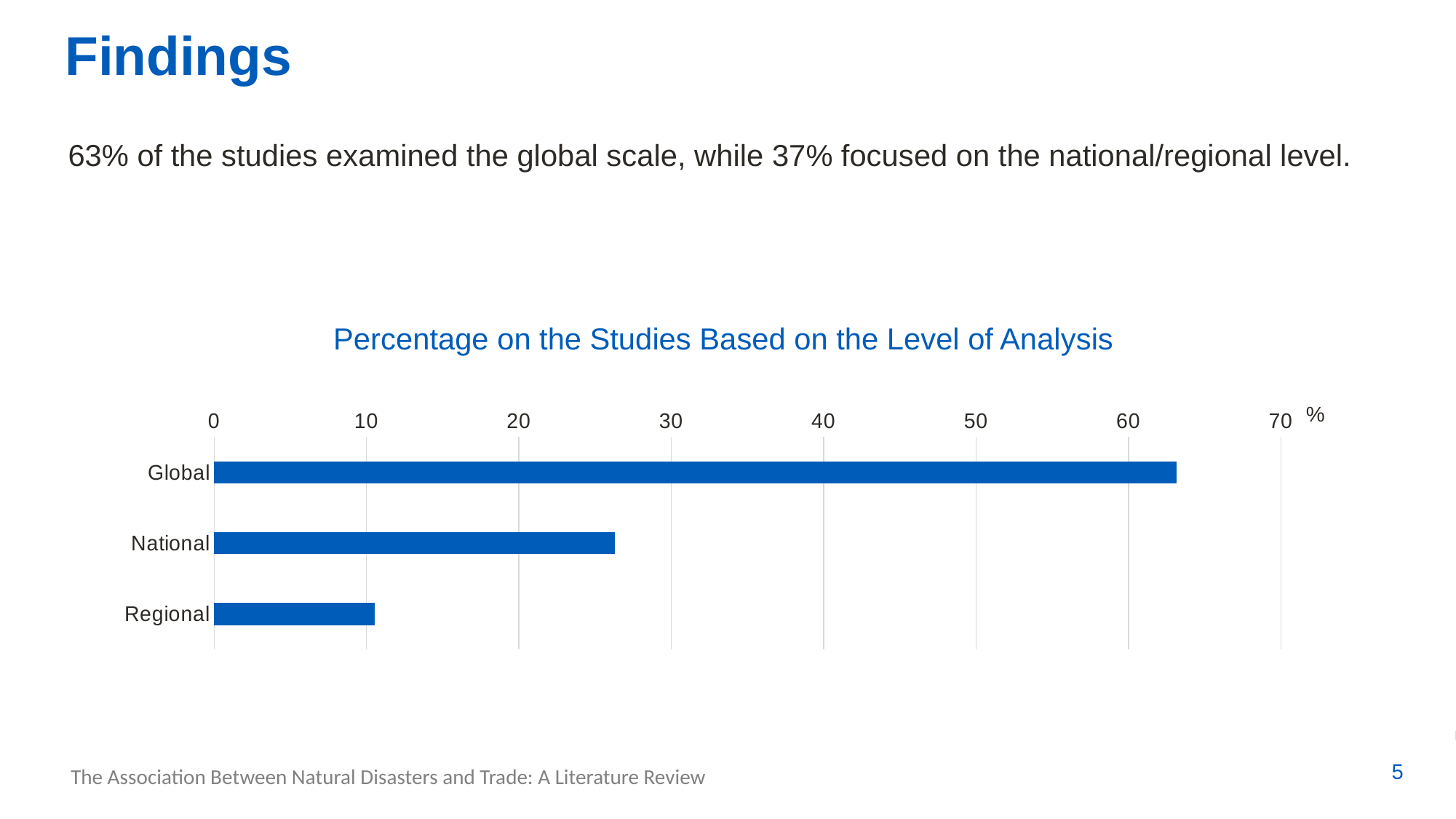

Findings
63% of the studies examined the global scale, while 37% focused on the national/regional level.
Percentage on the Studies Based on the Level of Analysis
%

### Chart

| Category | Yüzde |
|---|---|
| Global | 63.1578947368421 |
| National | 26.31578947368421 |
| Regional | 10.526315789473683 |
5
The Association Between Natural Disasters and Trade: A Literature Review